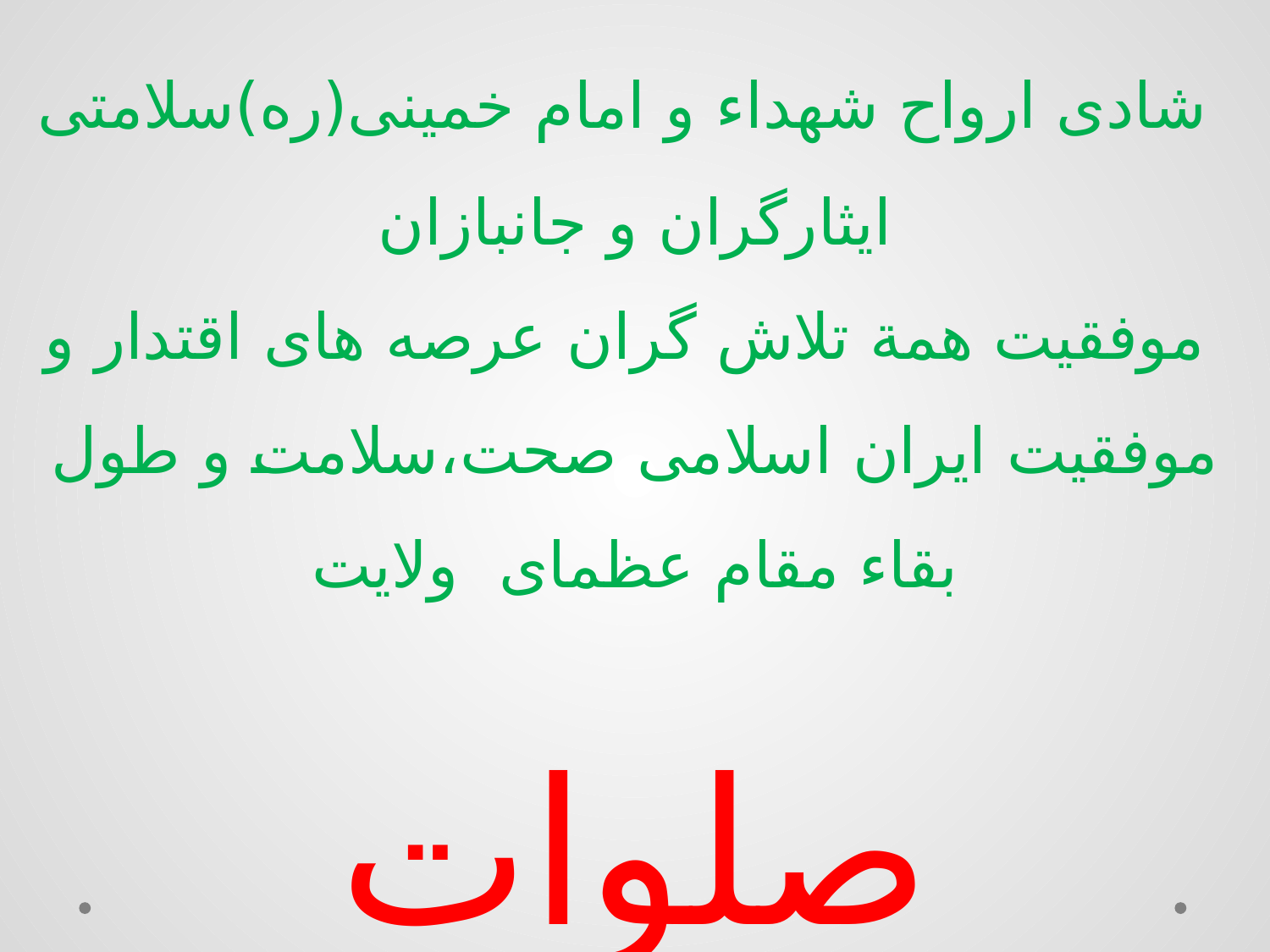

# تعجیل در فرج حضرت بقیه اللهّ شادی ارواح شهداء و امام خمینی(ره)سلامتی ایثارگران و جانبازان موفقیت همة تلاش گران عرصه های اقتدار و موفقیت ایران اسلامی صحت،سلامت و طول بقاء مقام عظمای  ولایت صلوات